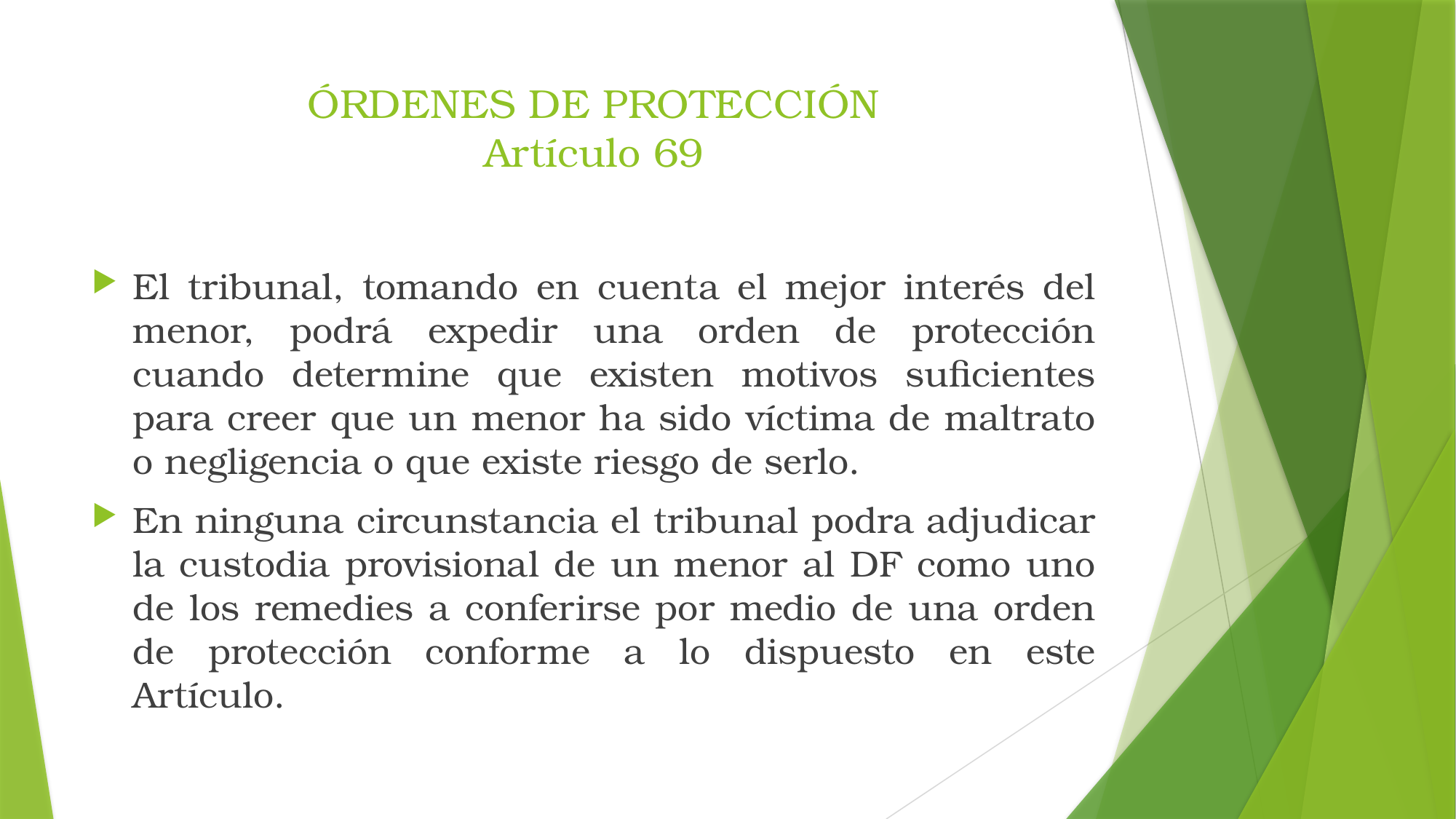

# ÓRDENES DE PROTECCIÓN Artículo 69
El tribunal, tomando en cuenta el mejor interés del menor, podrá expedir una orden de protección cuando determine que existen motivos suficientes para creer que un menor ha sido víctima de maltrato o negligencia o que existe riesgo de serlo.
En ninguna circunstancia el tribunal podra adjudicar la custodia provisional de un menor al DF como uno de los remedies a conferirse por medio de una orden de protección conforme a lo dispuesto en este Artículo.